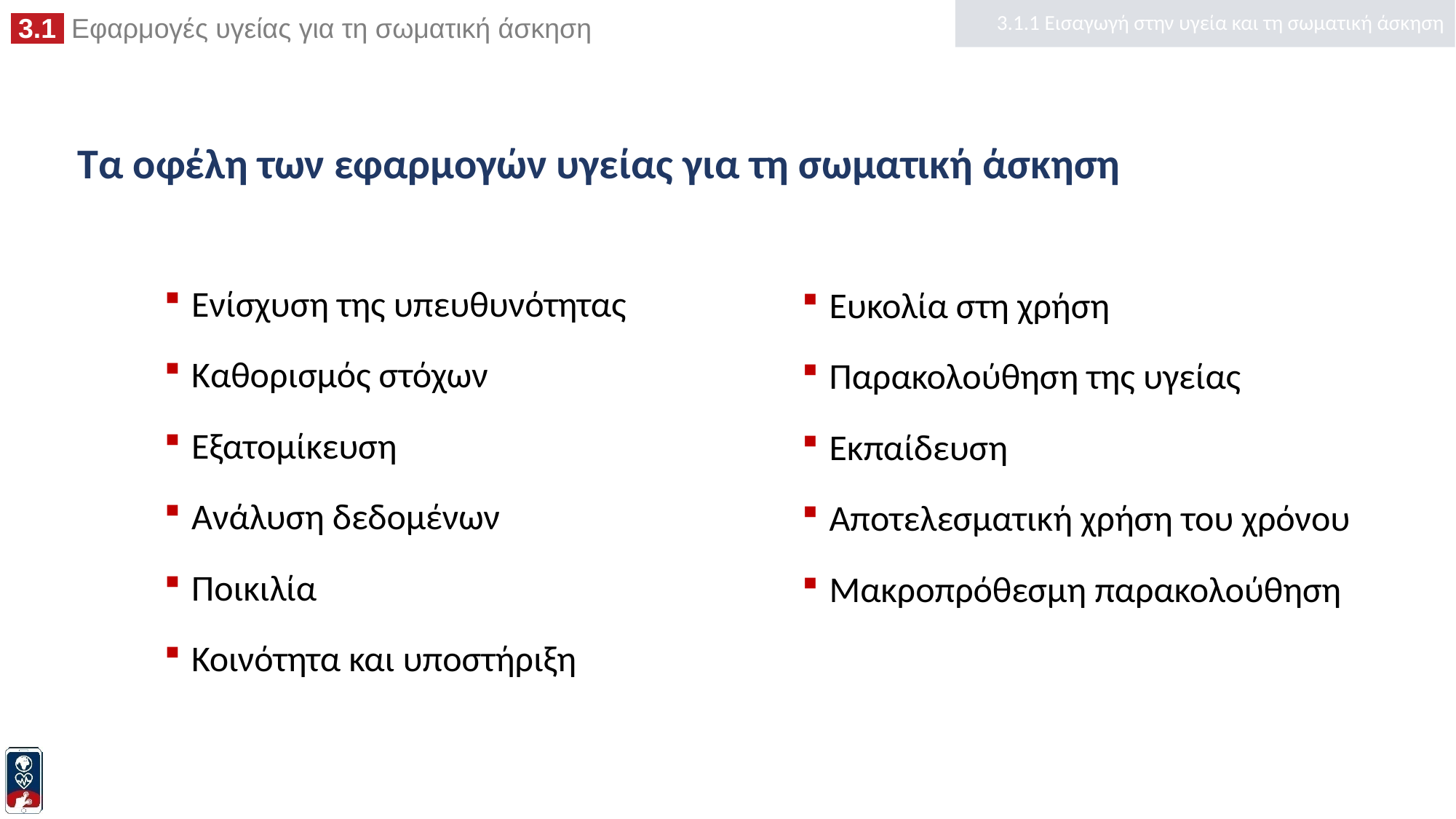

3.1.1 Εισαγωγή στην υγεία και τη σωματική άσκηση
# Τα οφέλη των εφαρμογών υγείας για τη σωματική άσκηση
Ενίσχυση της υπευθυνότητας
Καθορισμός στόχων
Εξατομίκευση
Ανάλυση δεδομένων
Ποικιλία
Κοινότητα και υποστήριξη

Ευκολία στη χρήση
Παρακολούθηση της υγείας
Εκπαίδευση
Αποτελεσματική χρήση του χρόνου
Μακροπρόθεσμη παρακολούθηση